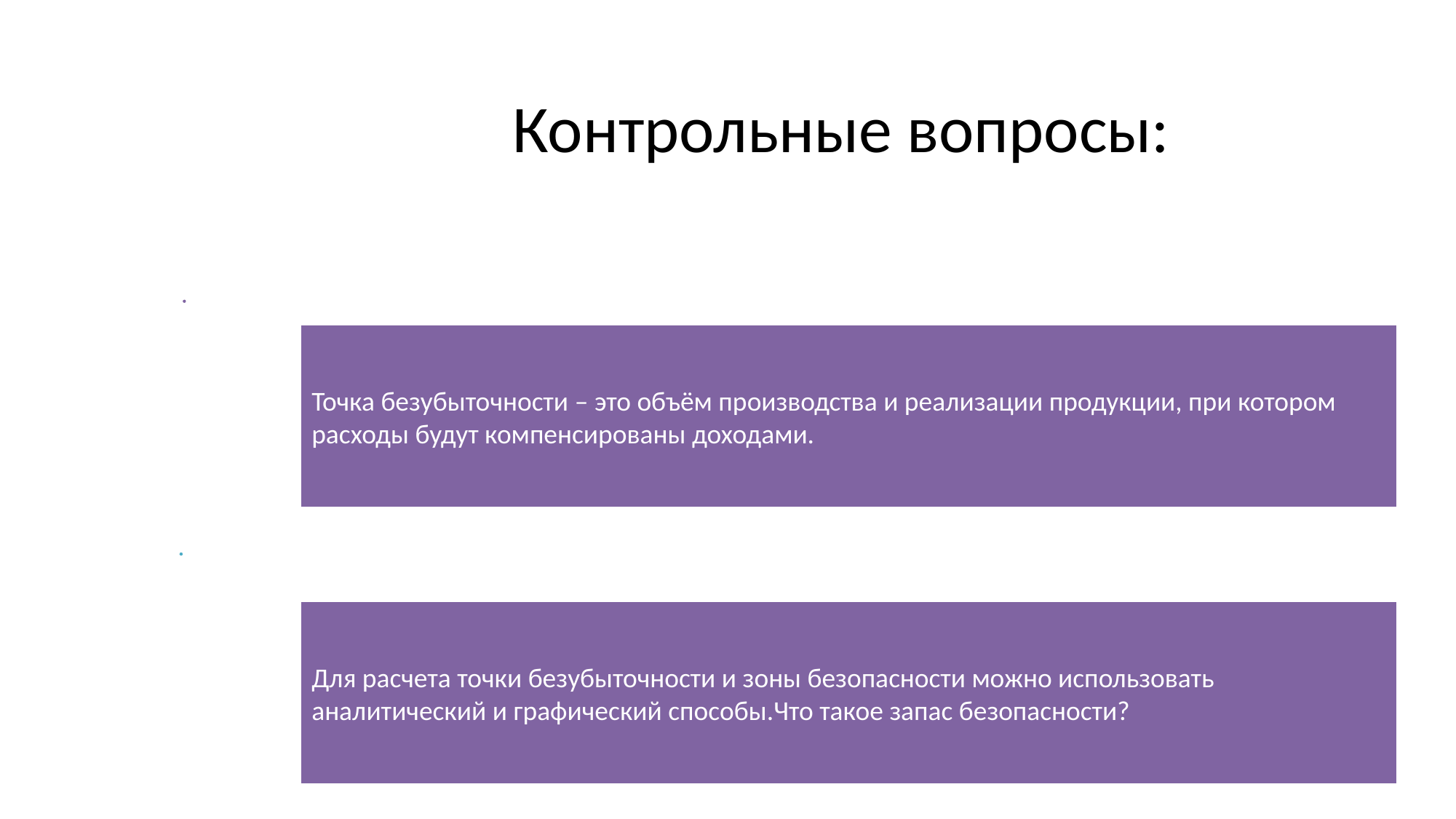

# Контрольные вопросы:
Точка безубыточности – это объём производства и реализации продукции, при котором расходы будут компенсированы доходами.
Для расчета точки безубыточности и зоны безопасности можно использовать аналитический и графический способы.Что такое запас безопасности?